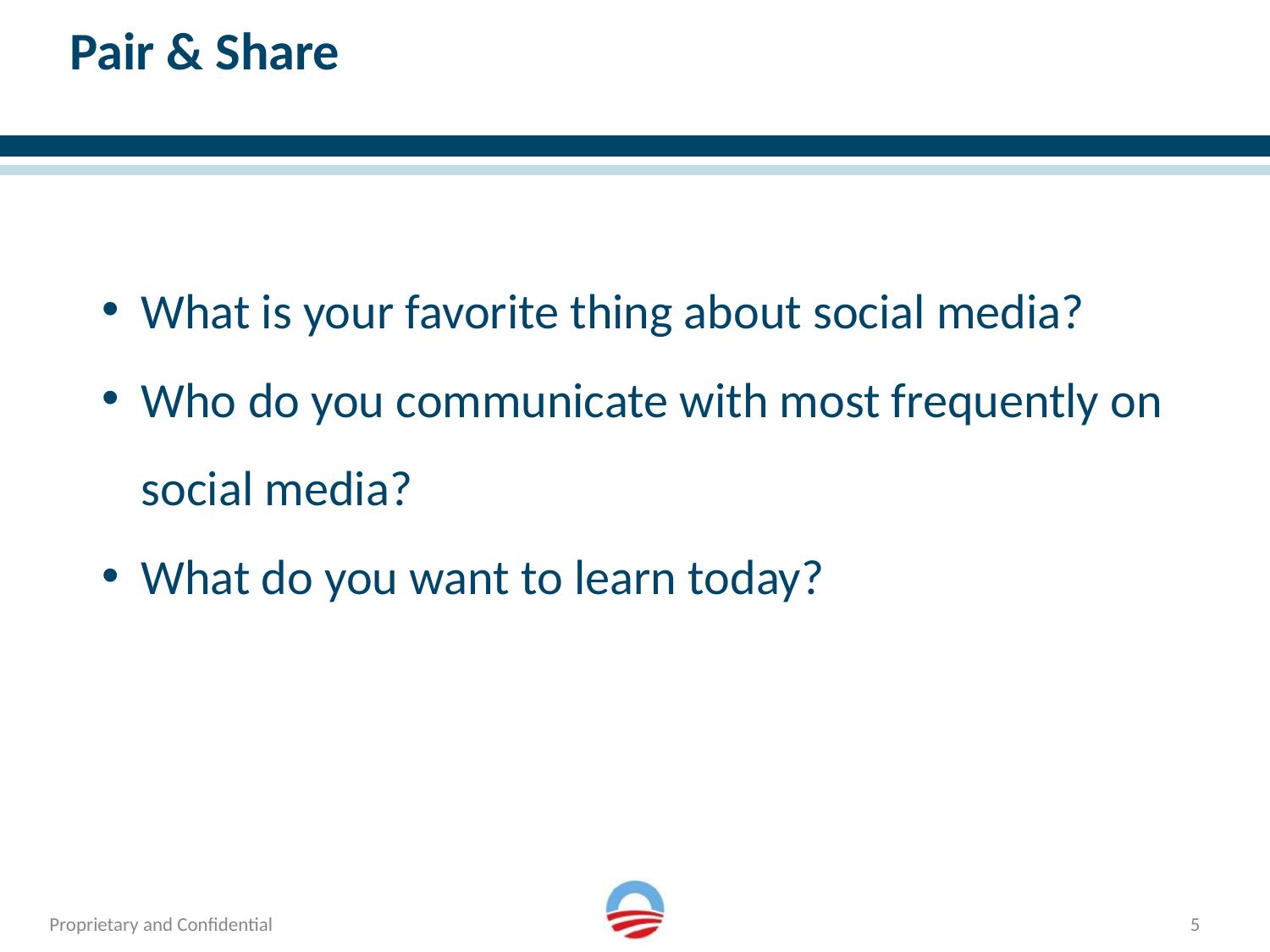

# Pair & Share
What is your favorite thing about social media?
Who do you communicate with most frequently on social media?
What do you want to learn today?
5